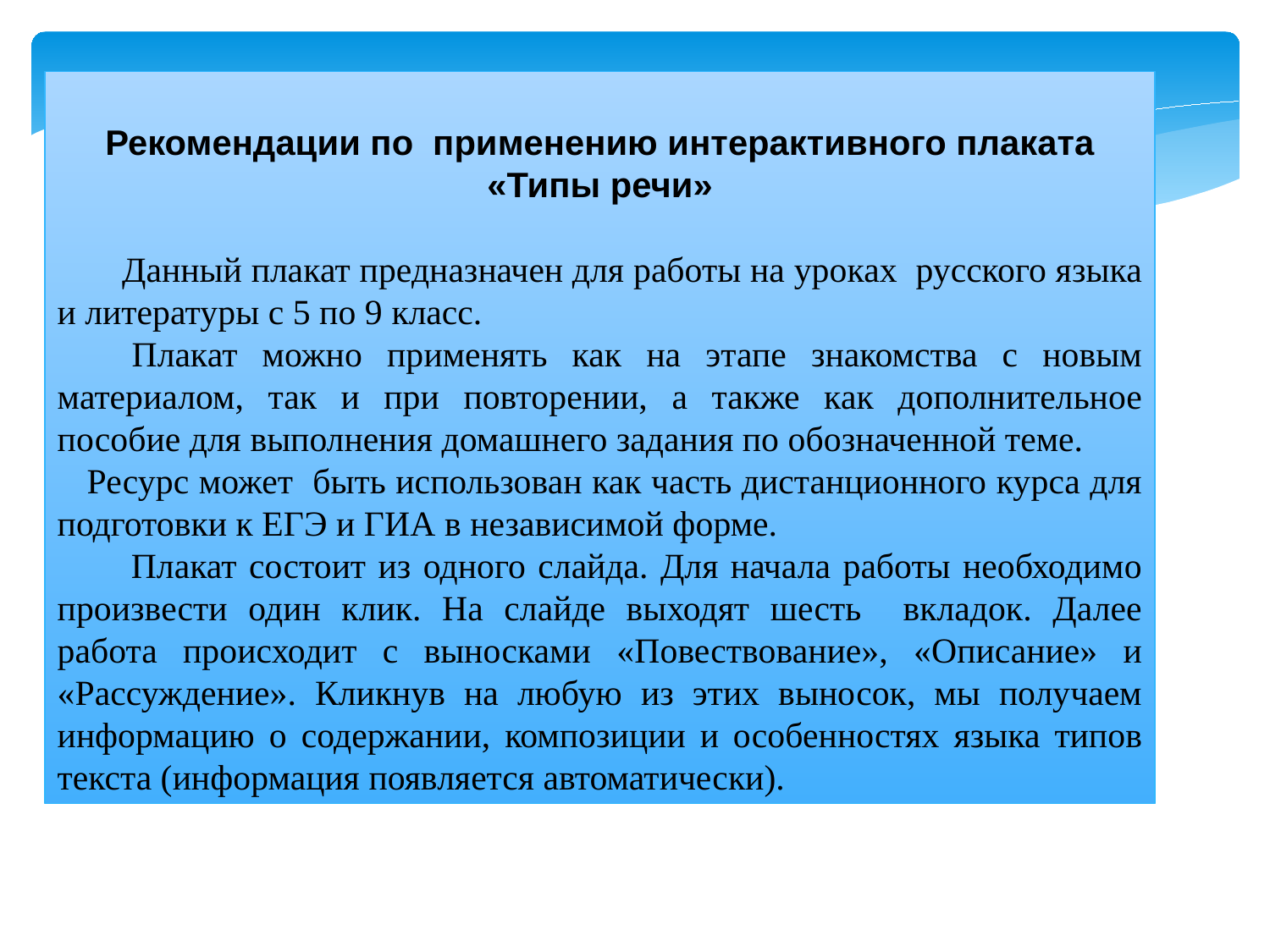

Рекомендации по  применению интерактивного плаката
«Типы речи»

       Данный плакат предназначен для работы на уроках  русского языка и литературы с 5 по 9 класс.
   Плакат можно применять как на этапе знакомства с новым материалом, так и при повторении, а также как дополнительное пособие для выполнения домашнего задания по обозначенной теме.
   Ресурс может  быть использован как часть дистанционного курса для подготовки к ЕГЭ и ГИА в независимой форме.
      Плакат состоит из одного слайда. Для начала работы необходимо произвести один клик. На слайде выходят шесть  вкладок. Далее работа происходит с выносками «Повествование», «Описание» и «Рассуждение». Кликнув на любую из этих выносок, мы получаем информацию о содержании, композиции и особенностях языка типов текста (информация появляется автоматически).